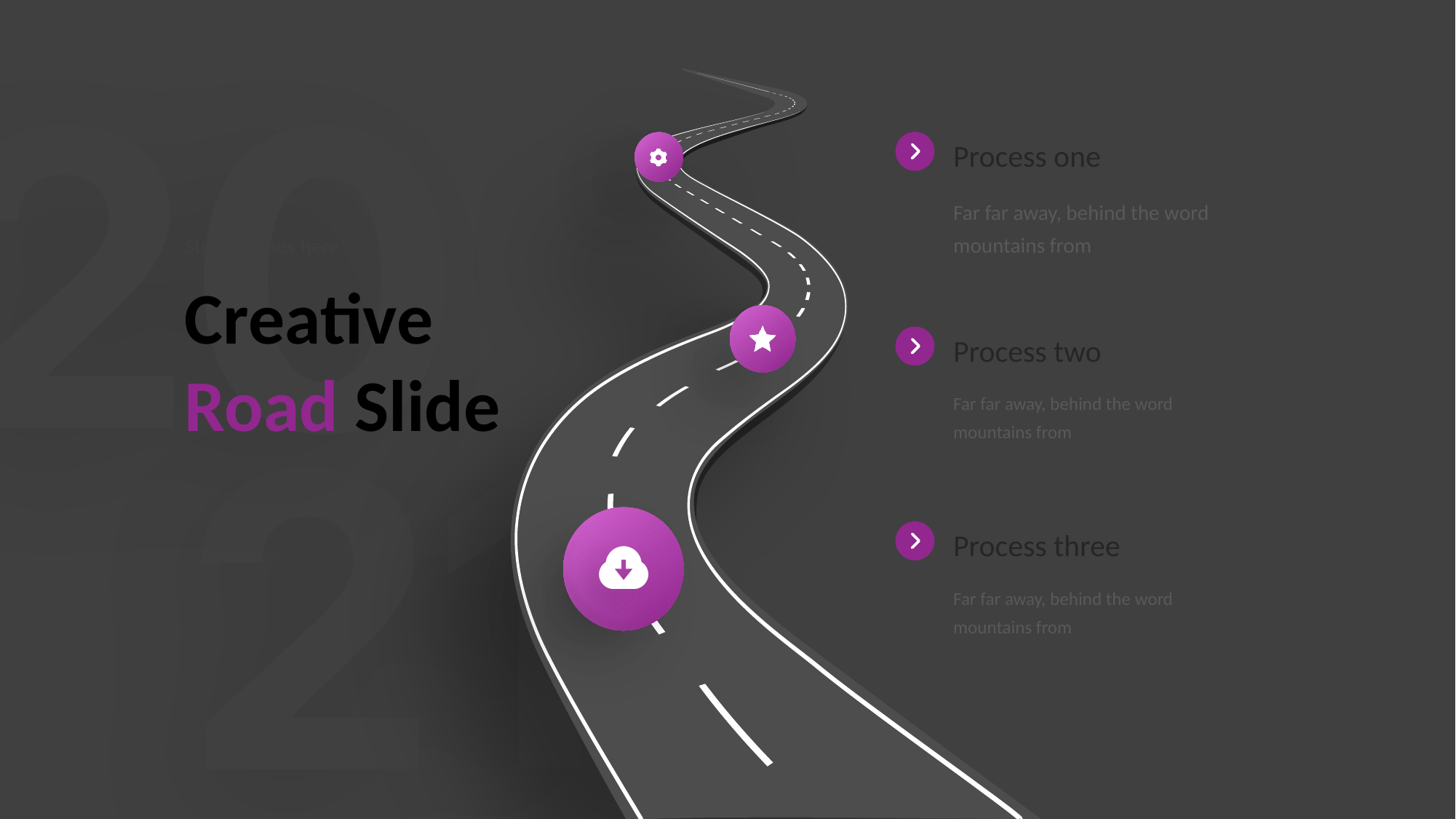

Process one

Far far away, behind the word mountains from

Subtitle goes here
Creative Road Slide

Process two

Far far away, behind the word mountains from

Process three

Far far away, behind the word mountains from